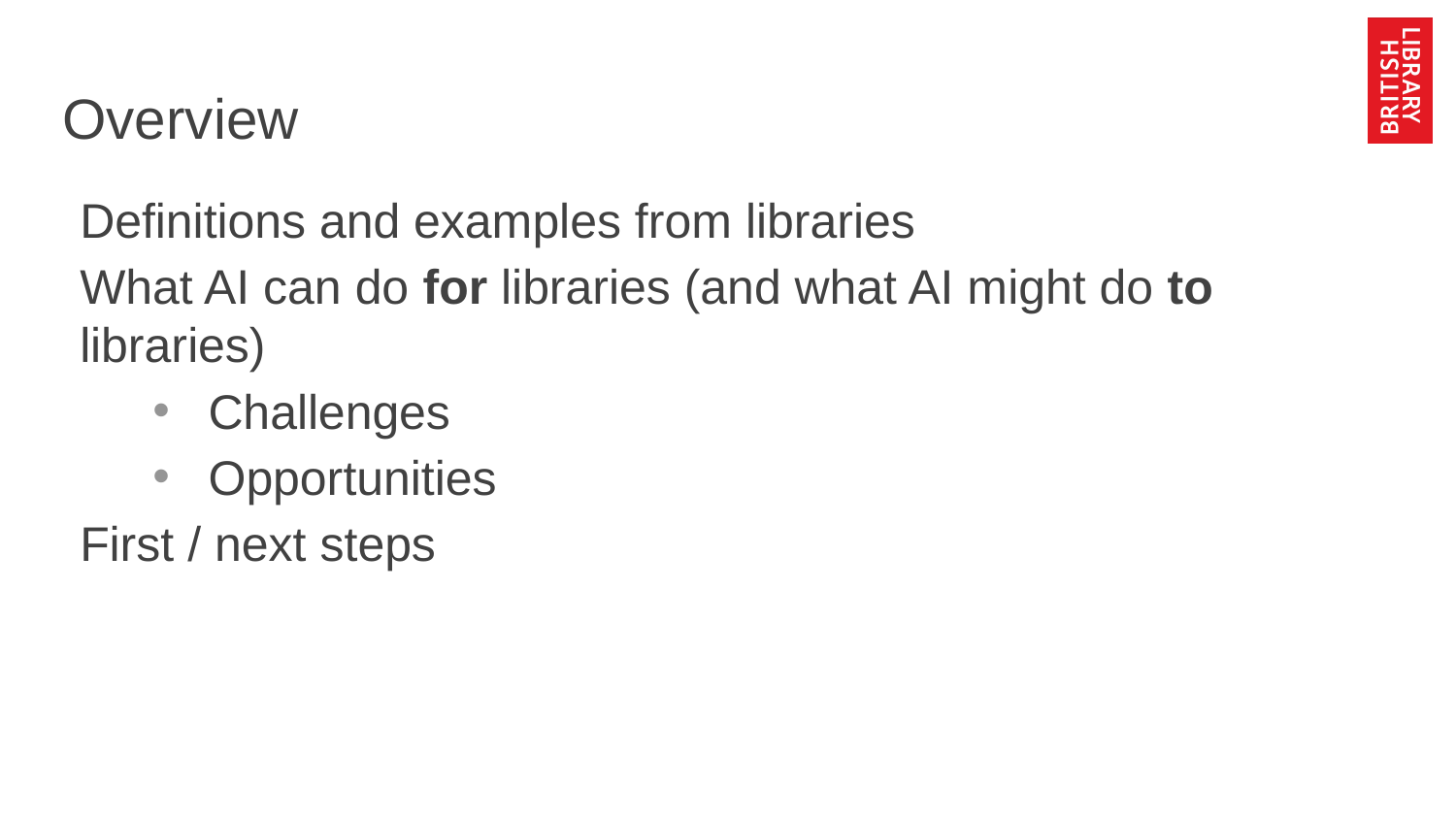

# Overview
Definitions and examples from libraries
What AI can do for libraries (and what AI might do to libraries)
Challenges
Opportunities
First / next steps